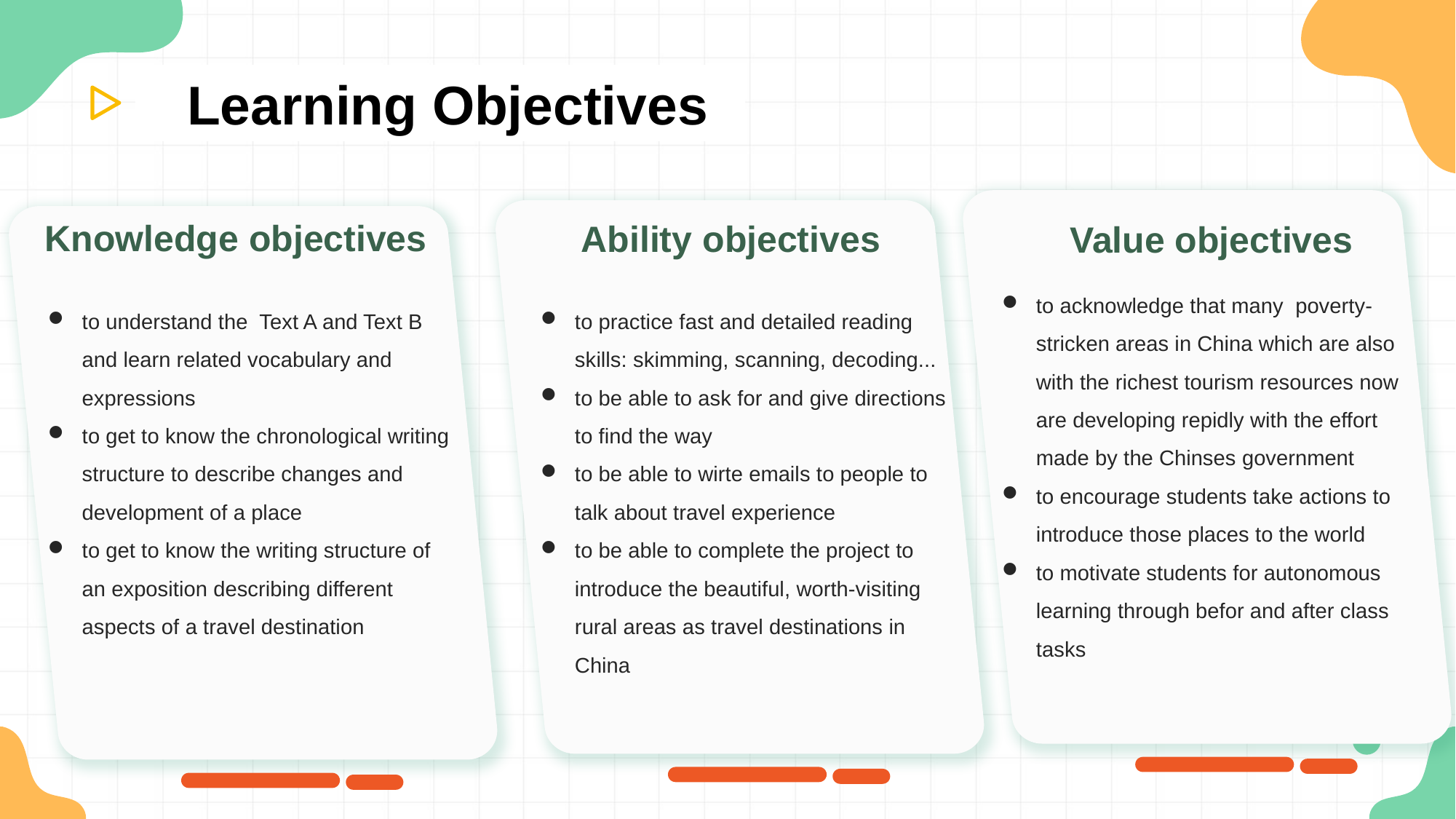

Learning Objectives

Value objectives
to acknowledge that many  poverty-stricken areas in China which are also with the richest tourism resources now are developing repidly with the effort made by the Chinses government
to encourage students take actions to introduce those places to the world
to motivate students for autonomous learning through befor and after class tasks

Ability objectives
to practice fast and detailed reading skills: skimming, scanning, decoding...
to be able to ask for and give directions to find the way
to be able to wirte emails to people to talk about travel experience
to be able to complete the project to introduce the beautiful, worth-visiting rural areas as travel destinations in China

Knowledge objectives
to understand the  Text A and Text B and learn related vocabulary and expressions
to get to know the chronological writing structure to describe changes and development of a place
to get to know the writing structure of an exposition describing different aspects of a travel destination